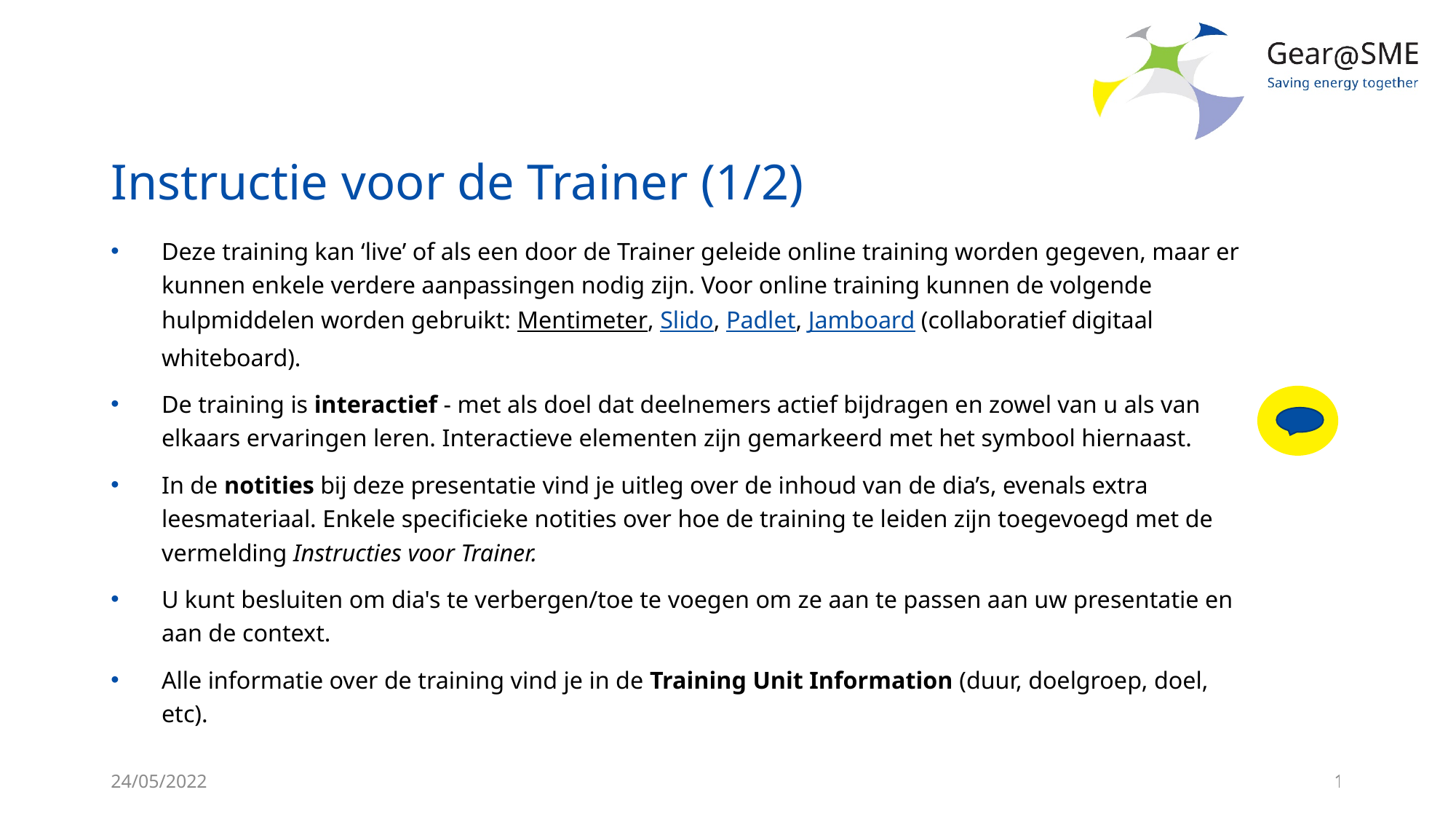

# Instructie voor de Trainer (1/2)
Deze training kan ‘live’ of als een door de Trainer geleide online training worden gegeven, maar er kunnen enkele verdere aanpassingen nodig zijn. Voor online training kunnen de volgende hulpmiddelen worden gebruikt: Mentimeter, Slido, Padlet, Jamboard (collaboratief digitaal whiteboard).
De training is interactief - met als doel dat deelnemers actief bijdragen en zowel van u als van elkaars ervaringen leren. Interactieve elementen zijn gemarkeerd met het symbool hiernaast.
In de notities bij deze presentatie vind je uitleg over de inhoud van de dia’s, evenals extra leesmateriaal. Enkele specificieke notities over hoe de training te leiden zijn toegevoegd met de vermelding Instructies voor Trainer.
U kunt besluiten om dia's te verbergen/toe te voegen om ze aan te passen aan uw presentatie en aan de context.
Alle informatie over de training vind je in de Training Unit Information (duur, doelgroep, doel, etc).

24/05/2022
1